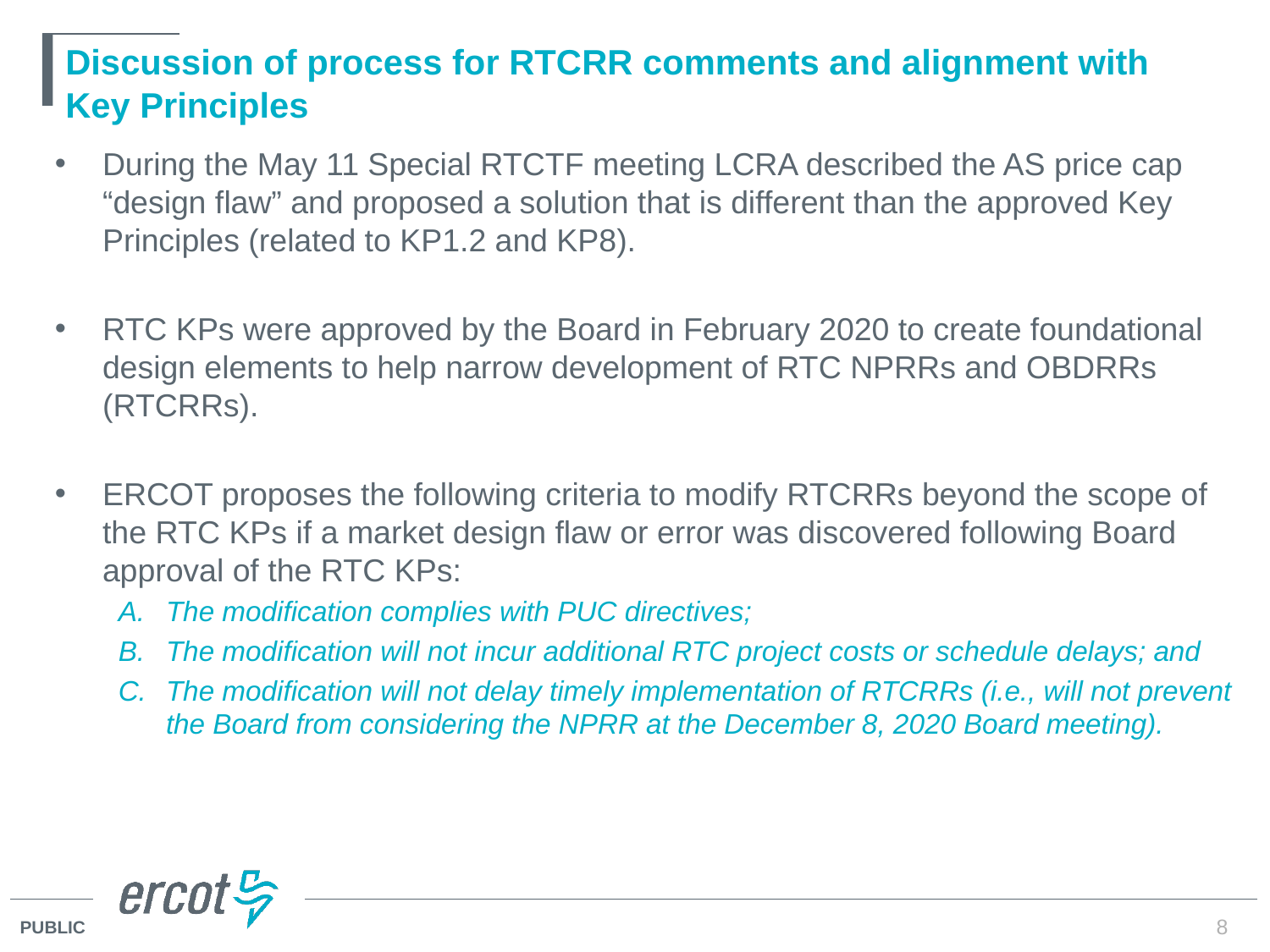

# Discussion of process for RTCRR comments and alignment with Key Principles
During the May 11 Special RTCTF meeting LCRA described the AS price cap “design flaw” and proposed a solution that is different than the approved Key Principles (related to KP1.2 and KP8).

RTC KPs were approved by the Board in February 2020 to create foundational design elements to help narrow development of RTC NPRRs and OBDRRs (RTCRRs).

ERCOT proposes the following criteria to modify RTCRRs beyond the scope of the RTC KPs if a market design flaw or error was discovered following Board approval of the RTC KPs:
The modification complies with PUC directives;
The modification will not incur additional RTC project costs or schedule delays; and
The modification will not delay timely implementation of RTCRRs (i.e., will not prevent the Board from considering the NPRR at the December 8, 2020 Board meeting).

8